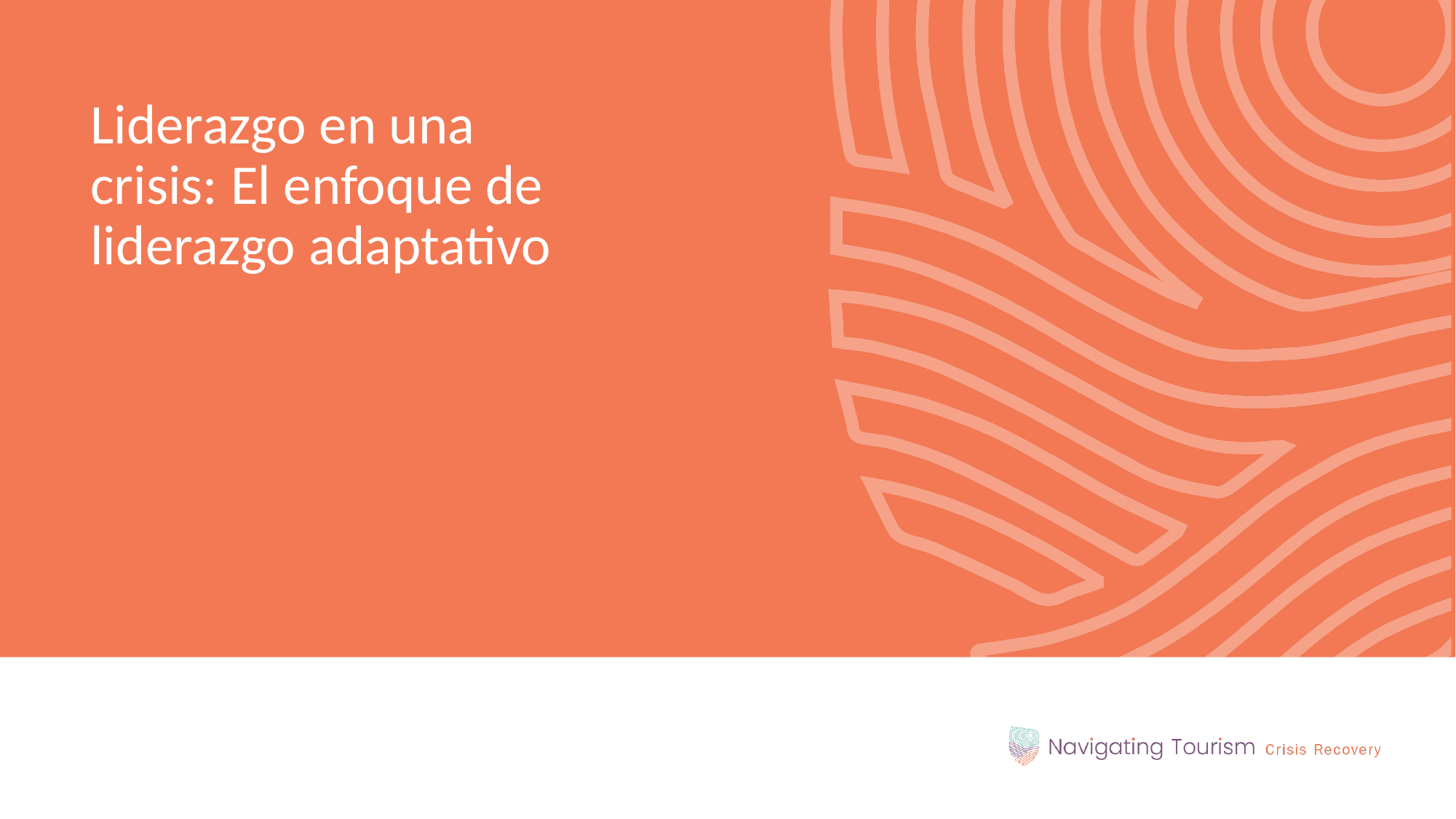

Liderazgo en una crisis: El enfoque de liderazgo adaptativo